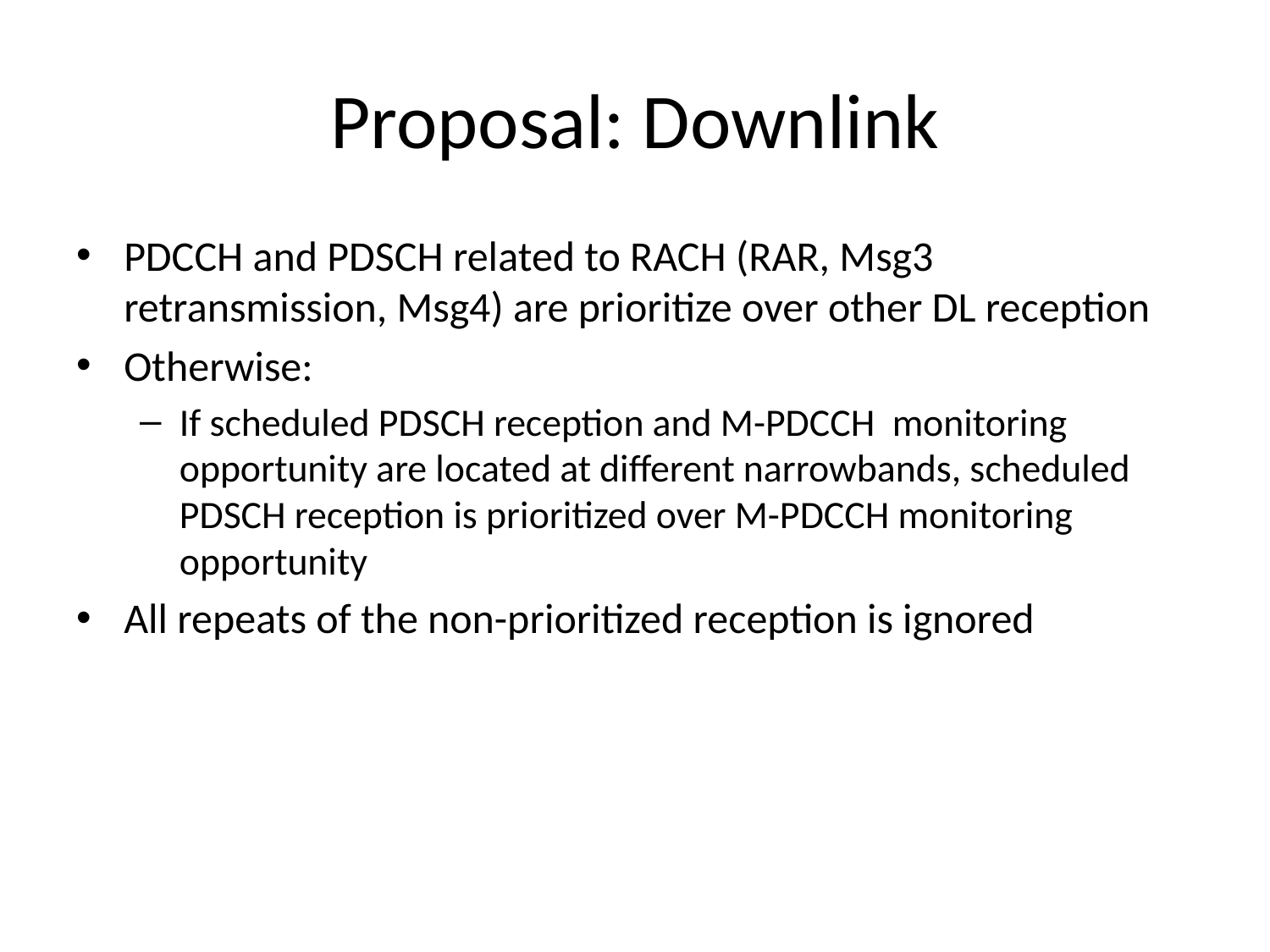

# Proposal: Downlink
PDCCH and PDSCH related to RACH (RAR, Msg3 retransmission, Msg4) are prioritize over other DL reception
Otherwise:
If scheduled PDSCH reception and M-PDCCH  monitoring opportunity are located at different narrowbands, scheduled PDSCH reception is prioritized over M-PDCCH monitoring opportunity
All repeats of the non-prioritized reception is ignored